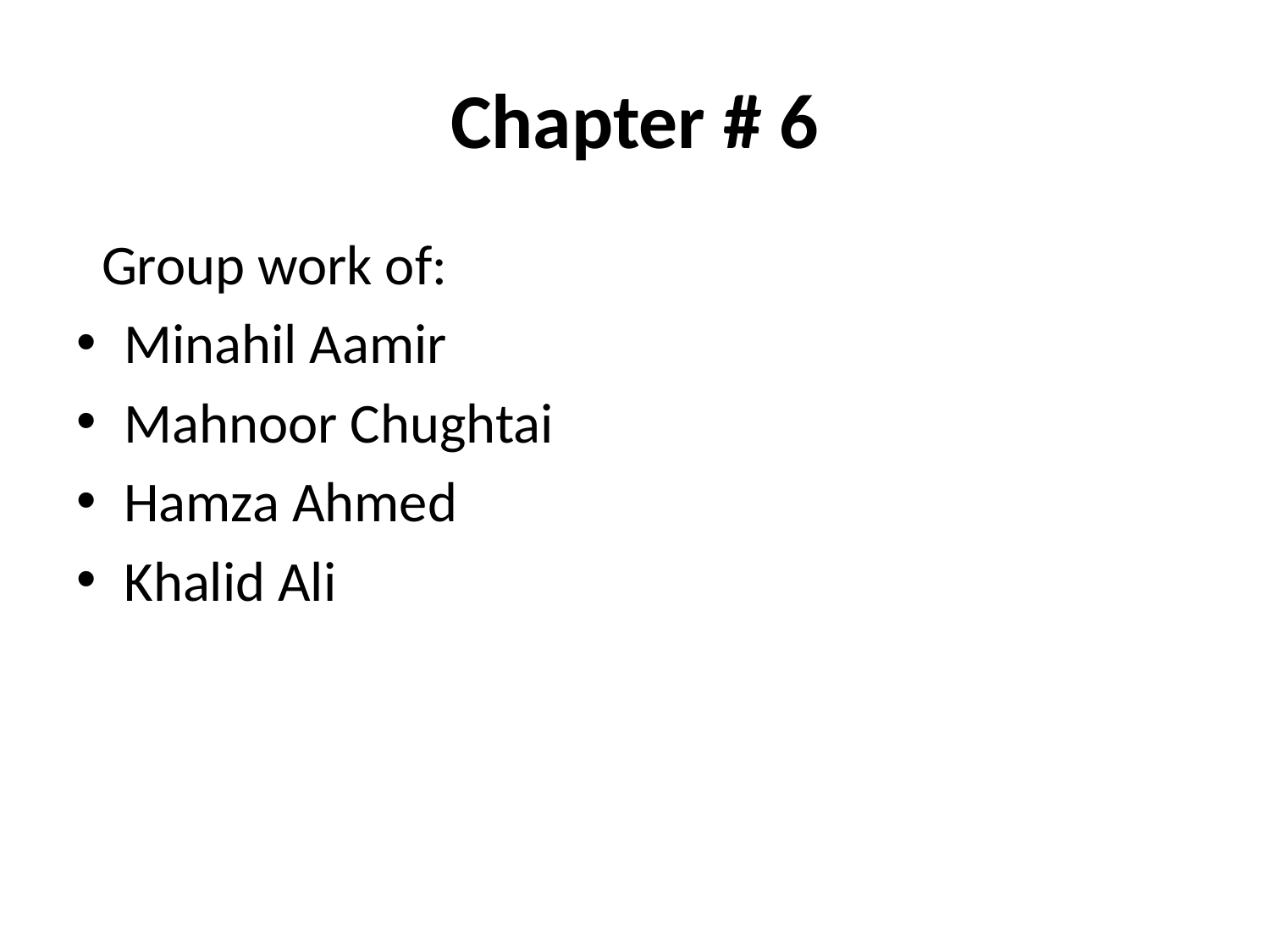

# Chapter # 6
  Group work of:
Minahil Aamir
Mahnoor Chughtai
Hamza Ahmed
Khalid Ali